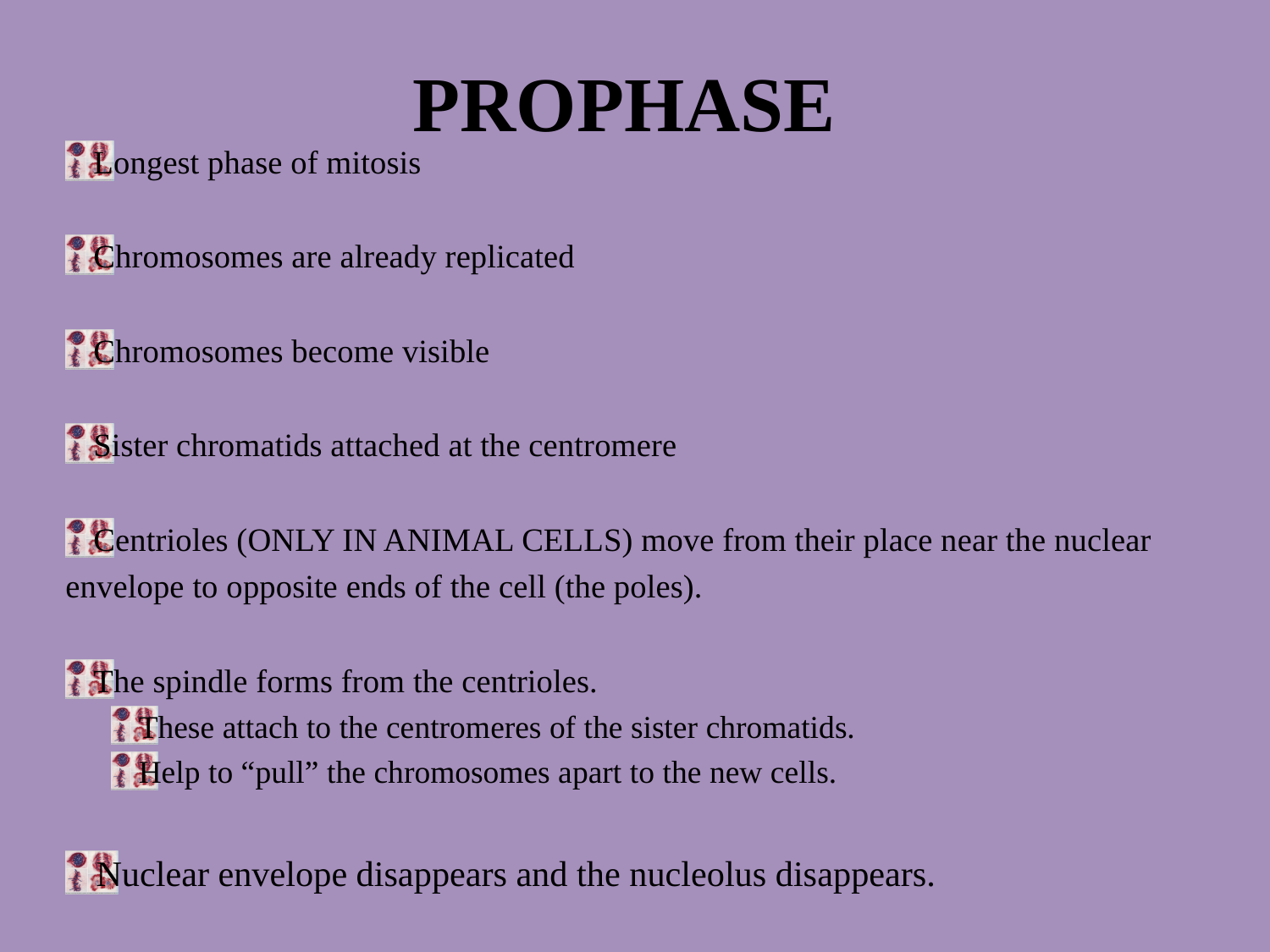

# PROPHASE
Longest phase of mitosis

Chromosomes are already replicated

Chromosomes become visible

Sister chromatids attached at the centromere

Centrioles (ONLY IN ANIMAL CELLS) move from their place near the nuclear envelope to opposite ends of the cell (the poles).

The spindle forms from the centrioles.
These attach to the centromeres of the sister chromatids.
Help to “pull” the chromosomes apart to the new cells.

Nuclear envelope disappears and the nucleolus disappears.